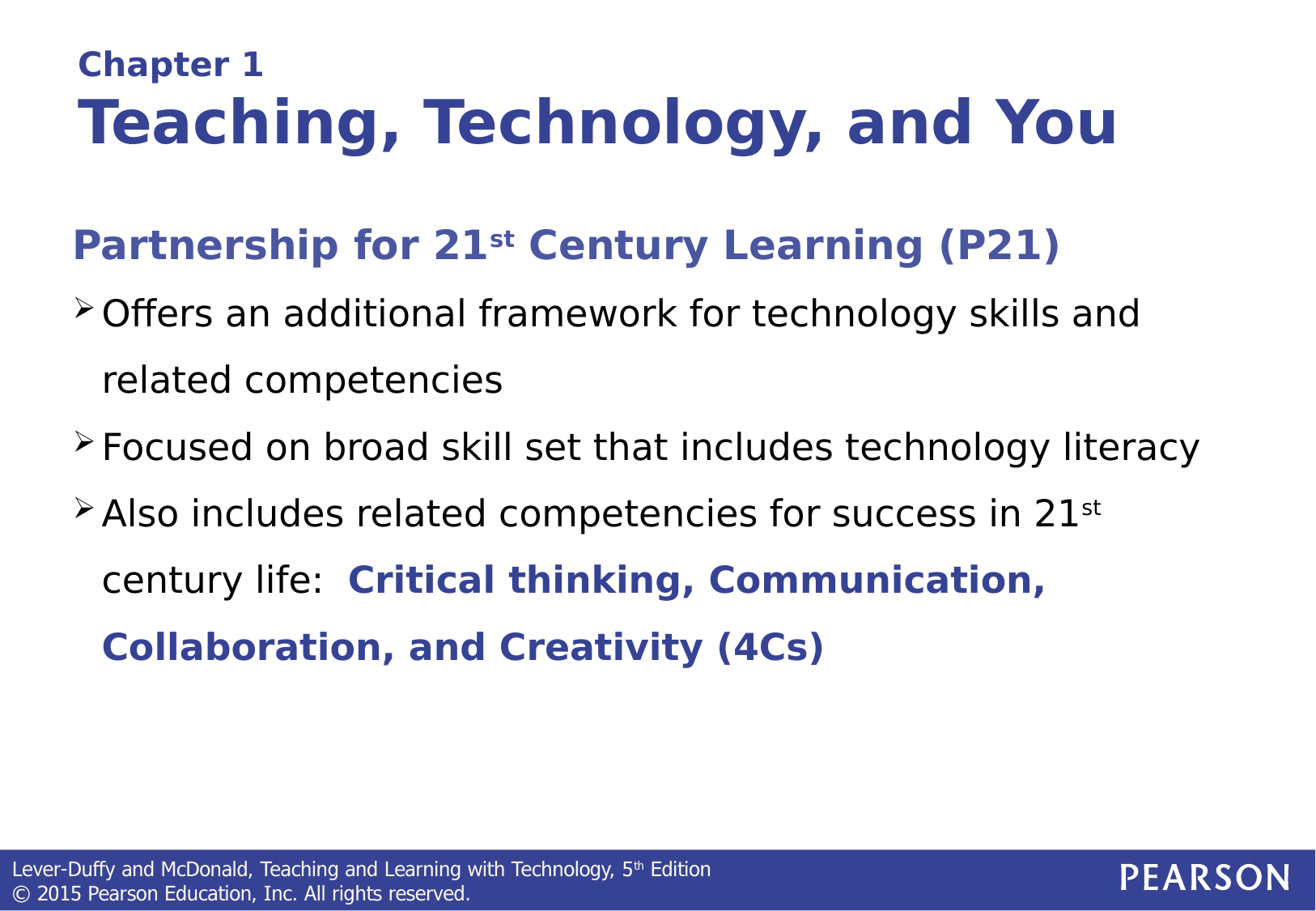

# Chapter 1 Teaching, Technology, and You
Partnership for 21st Century Learning (P21)
Offers an additional framework for technology skills and related competencies
Focused on broad skill set that includes technology literacy
Also includes related competencies for success in 21st century life:  Critical thinking, Communication, Collaboration, and Creativity (4Cs)